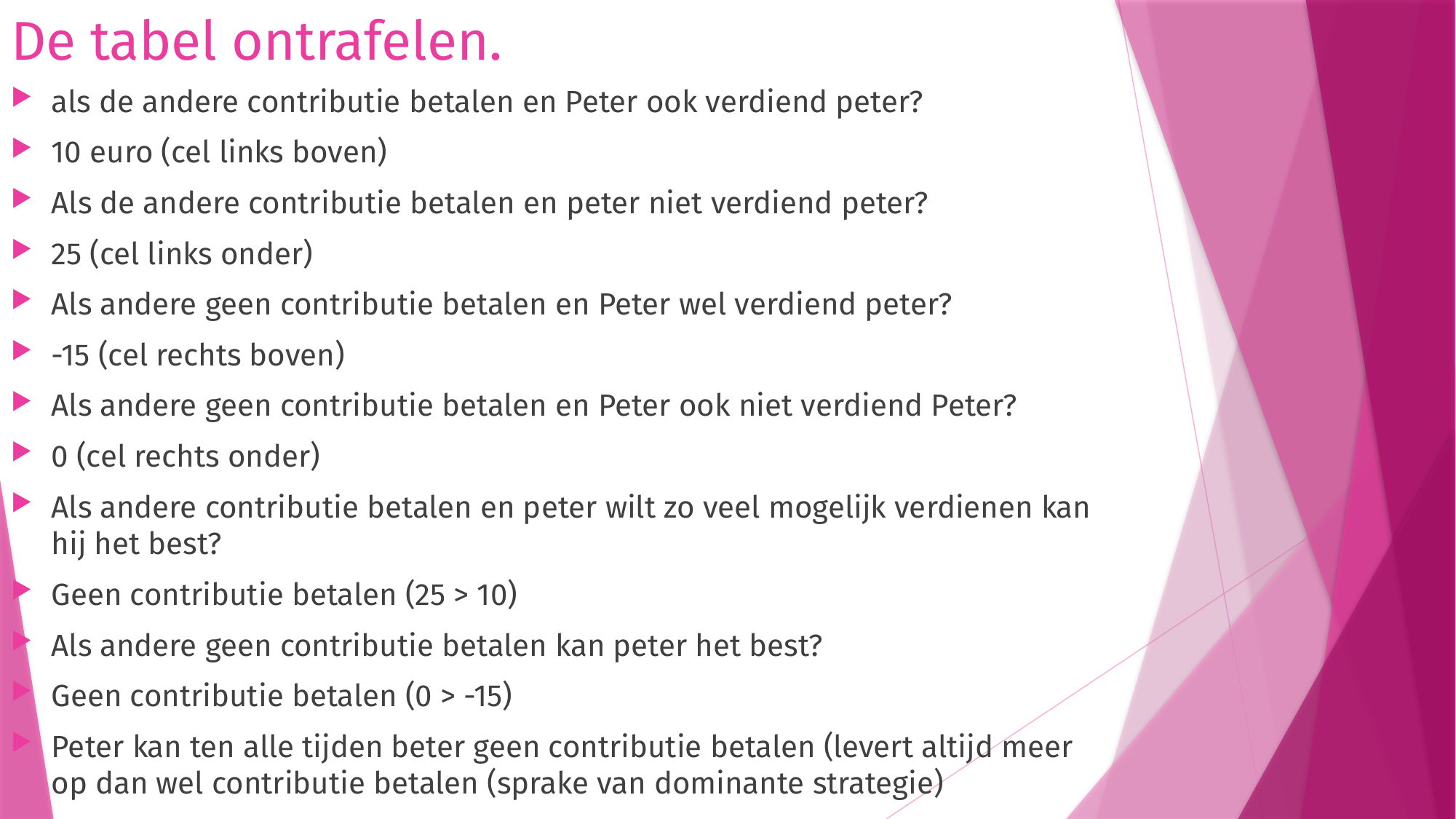

# De tabel ontrafelen.
als de andere contributie betalen en Peter ook verdiend peter?
10 euro (cel links boven)
Als de andere contributie betalen en peter niet verdiend peter?
25 (cel links onder)
Als andere geen contributie betalen en Peter wel verdiend peter?
-15 (cel rechts boven)
Als andere geen contributie betalen en Peter ook niet verdiend Peter?
0 (cel rechts onder)
Als andere contributie betalen en peter wilt zo veel mogelijk verdienen kan hij het best?
Geen contributie betalen (25 > 10)
Als andere geen contributie betalen kan peter het best?
Geen contributie betalen (0 > -15)
Peter kan ten alle tijden beter geen contributie betalen (levert altijd meer op dan wel contributie betalen (sprake van dominante strategie)